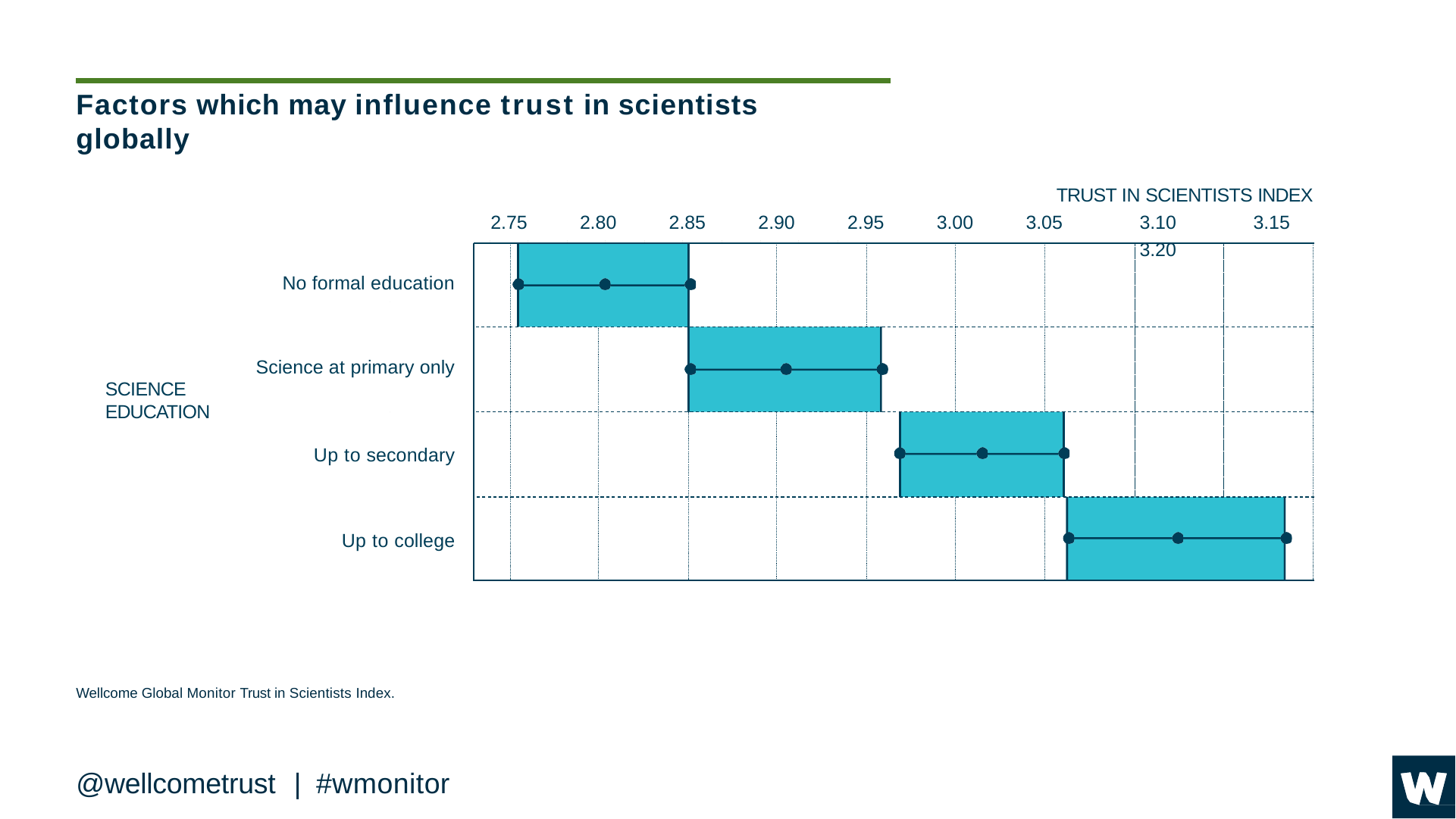

# Factors which may influence trust in scientists globally
TRUST IN SCIENTISTS INDEX  3.05	3.10	3.15	3.20
2.75
2.80
2.85
2.90
2.95
3.00

No formal education

Science at primary only
SCIENCE
EDUCATION

Up to secondary

Up to college

Wellcome Global Monitor Trust in Scientists Index.
@wellcometrust	|	#wmonitor